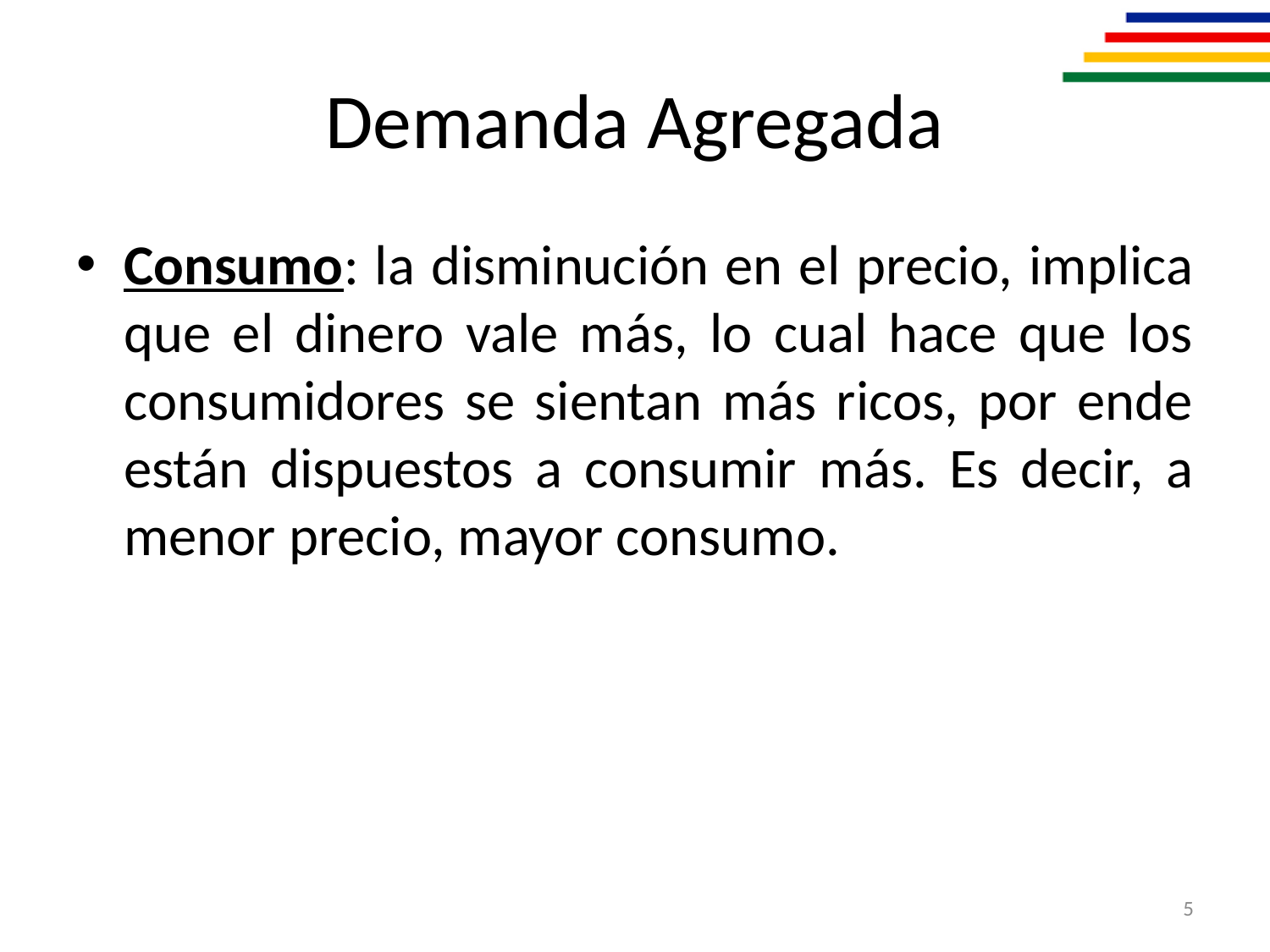

# Demanda Agregada
Consumo: la disminución en el precio, implica que el dinero vale más, lo cual hace que los consumidores se sientan más ricos, por ende están dispuestos a consumir más. Es decir, a menor precio, mayor consumo.
5